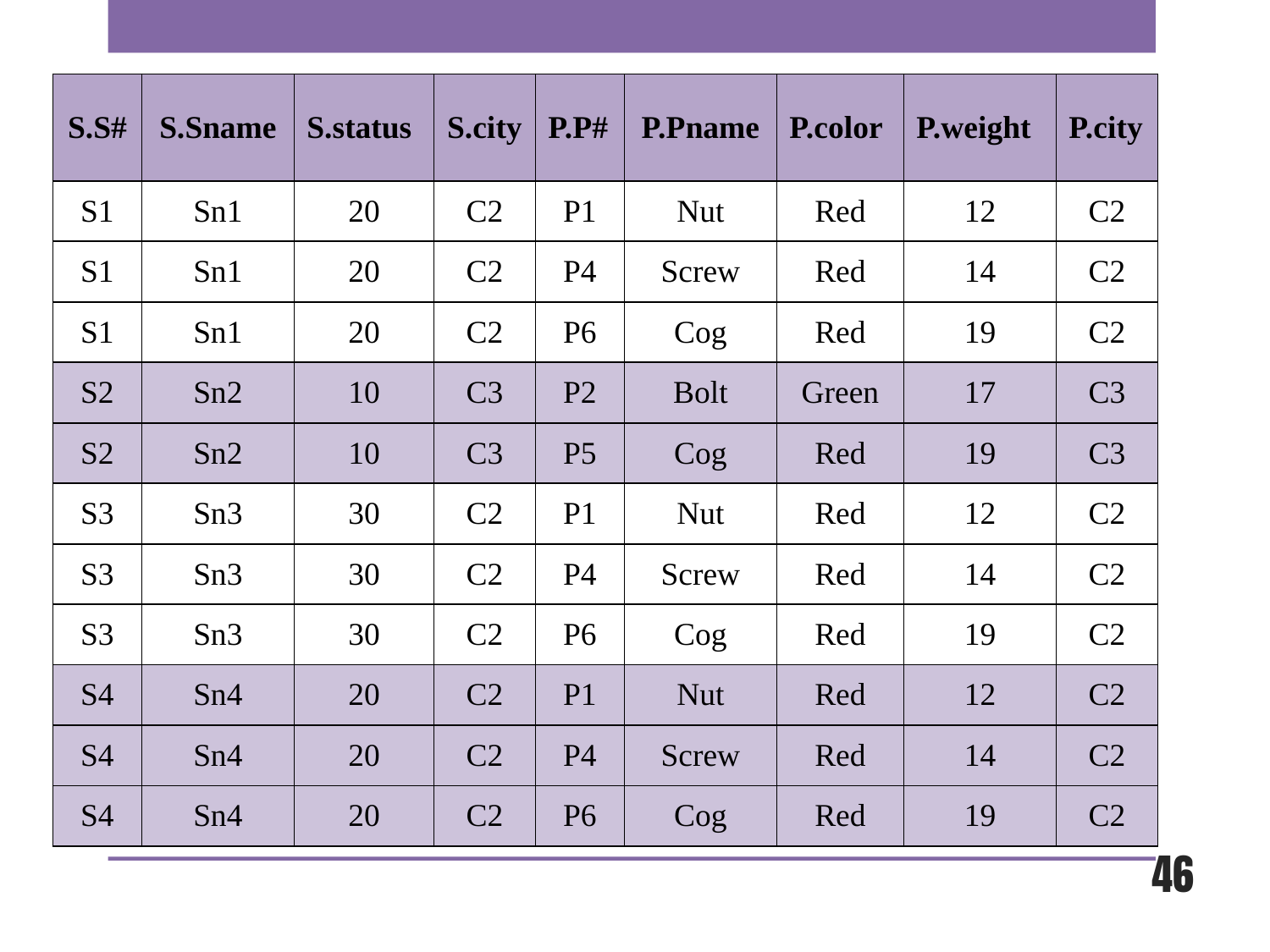

| S.S# | S.Sname | S.status | S.city | P.P# | P.Pname | P.color | P.weight | P.city |
| --- | --- | --- | --- | --- | --- | --- | --- | --- |
| S1 | Sn1 | 20 | C2 | P1 | Nut | Red | 12 | C2 |
| S1 | Sn1 | 20 | C2 | P4 | Screw | Red | 14 | C2 |
| S1 | Sn1 | 20 | C2 | P6 | Cog | Red | 19 | C2 |
| S2 | Sn2 | 10 | C3 | P2 | Bolt | Green | 17 | C3 |
| S2 | Sn2 | 10 | C3 | P5 | Cog | Red | 19 | C3 |
| S3 | Sn3 | 30 | C2 | P1 | Nut | Red | 12 | C2 |
| S3 | Sn3 | 30 | C2 | P4 | Screw | Red | 14 | C2 |
| S3 | Sn3 | 30 | C2 | P6 | Cog | Red | 19 | C2 |
| S4 | Sn4 | 20 | C2 | P1 | Nut | Red | 12 | C2 |
| S4 | Sn4 | 20 | C2 | P4 | Screw | Red | 14 | C2 |
| S4 | Sn4 | 20 | C2 | P6 | Cog | Red | 19 | C2 |
46